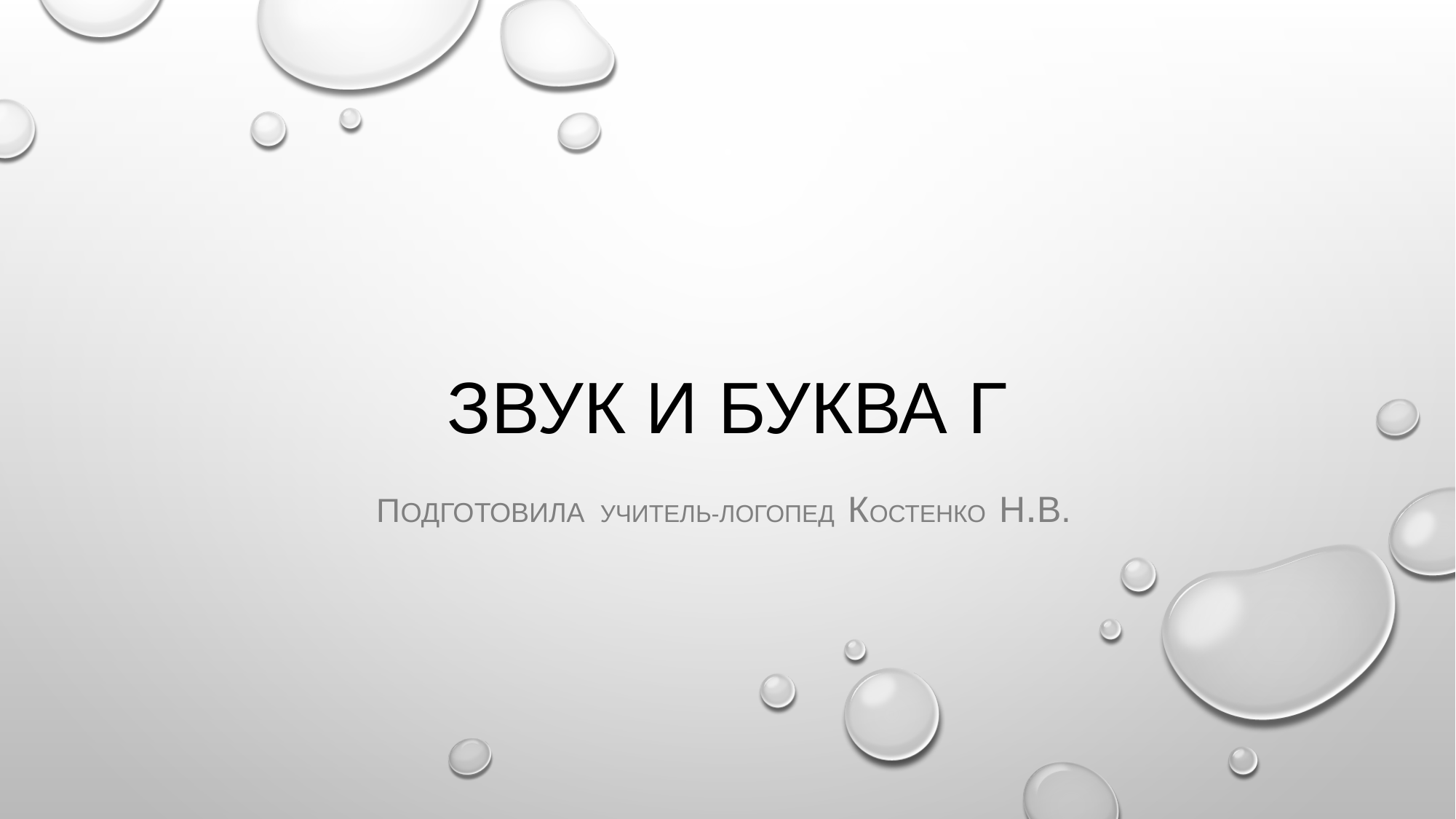

# Звук и буква Г
Подготовила  учитель-логопед  Костенко  н.в.